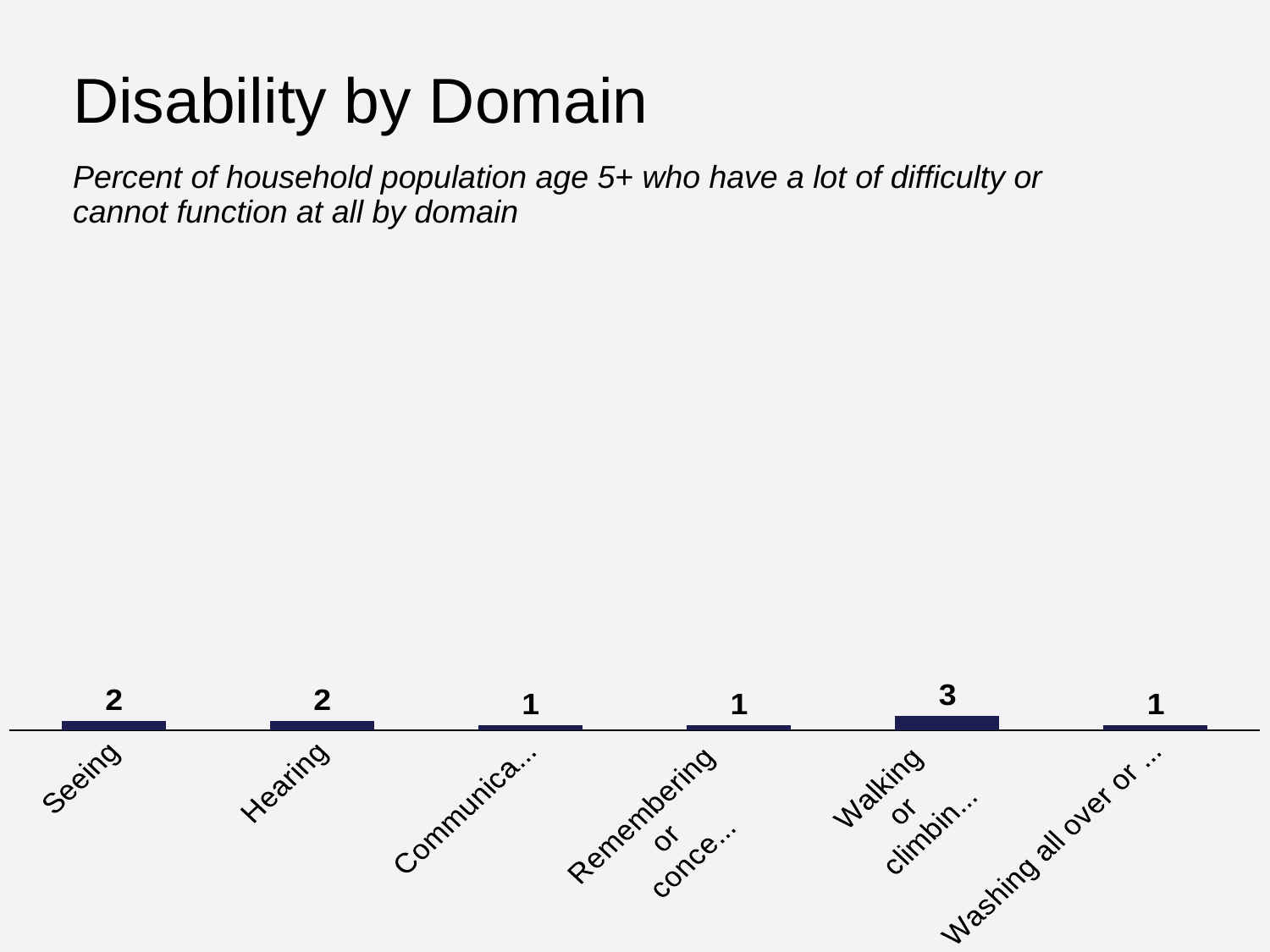

# Disability by Domain
Percent of household population age 5+ who have a lot of difficulty or cannot function at all by domain

### Chart

| Category | Women |
|---|---|
| Seeing | 2.0 |
| Hearing | 2.0 |
| Communicating | 1.0 |
| Remembering
or
concentrating | 1.0 |
| Walking
or
climbing steps | 3.0 |
| Washing all over or
dressing | 1.0 |